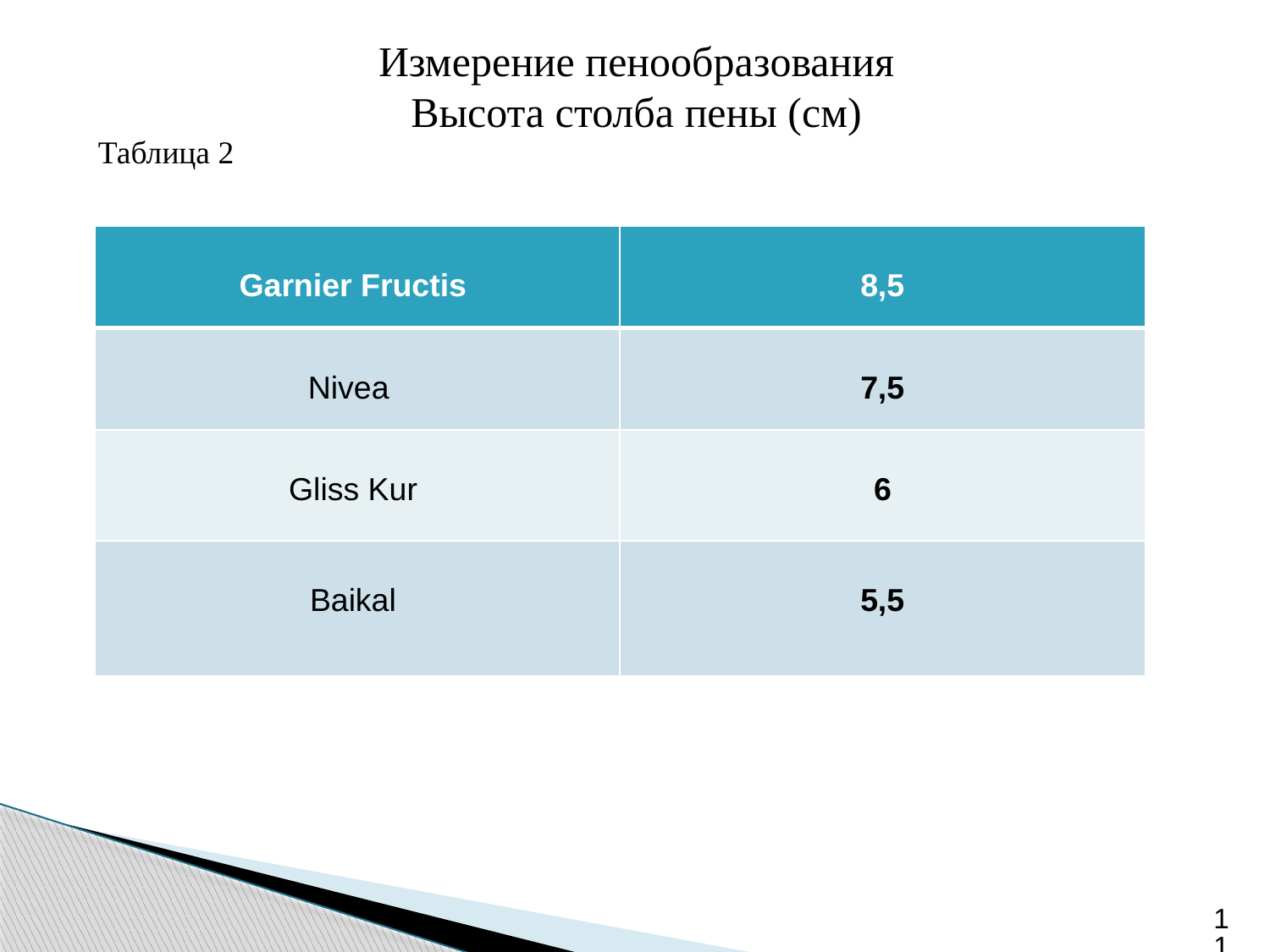

Измерение пенообразования
Высота столба пены (см)

Таблица 2
| Garnier Fructis | 8,5 |
| --- | --- |
| Nivea | 7,5 |
| Gliss Kur | 6 |
| Baikal | 5,5 |
11